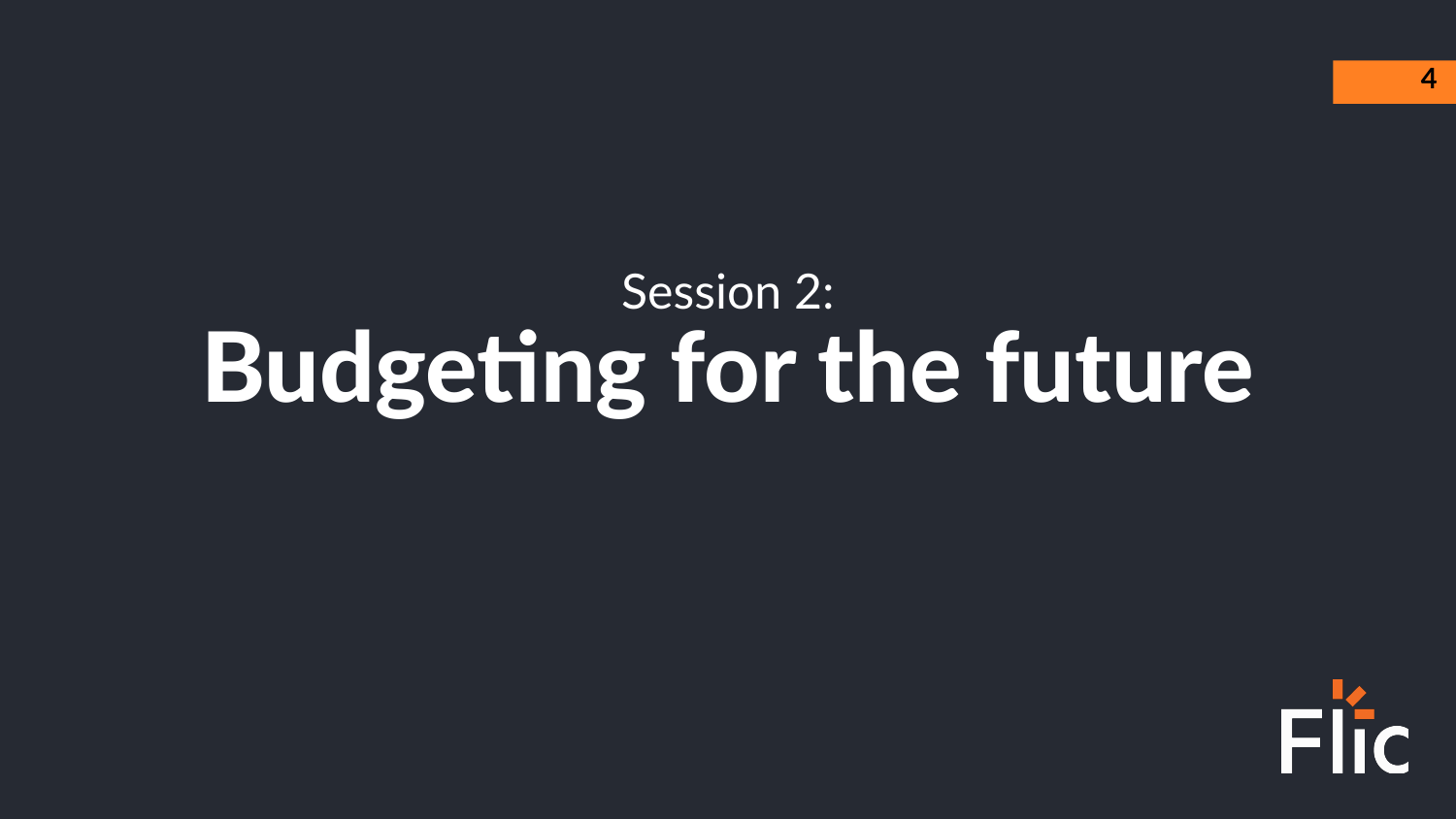

4

Session 2:
Budgeting for the future